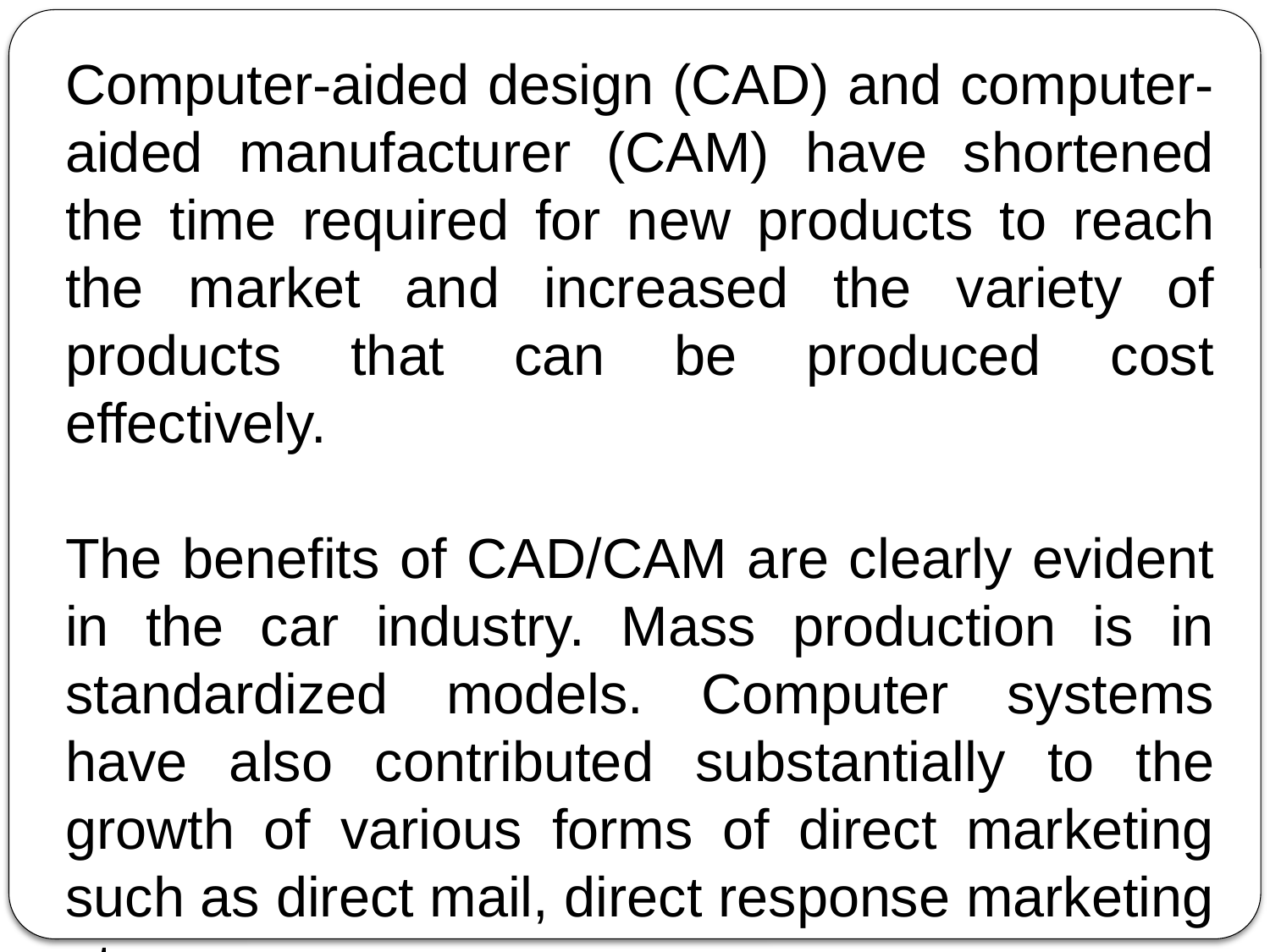

Computer-aided design (CAD) and computer-aided manufacturer (CAM) have shortened the time required for new products to reach the market and increased the variety of products that can be produced cost effectively.

The benefits of CAD/CAM are clearly evident in the car industry. Mass production is in standardized models. Computer systems have also contributed substantially to the growth of various forms of direct marketing such as direct mail, direct response marketing etc.